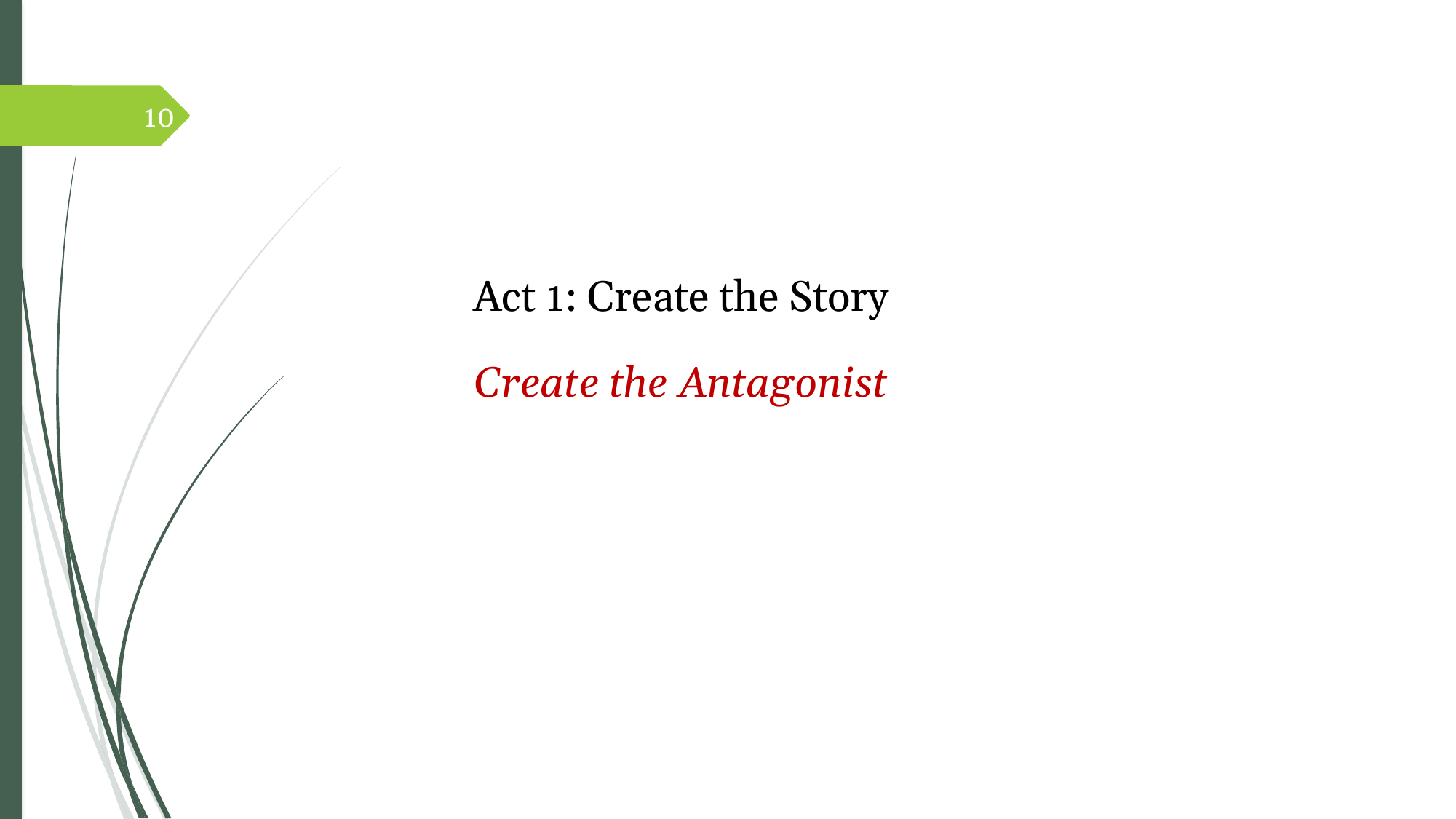

10
Act 1: Create the Story
Create the Antagonist